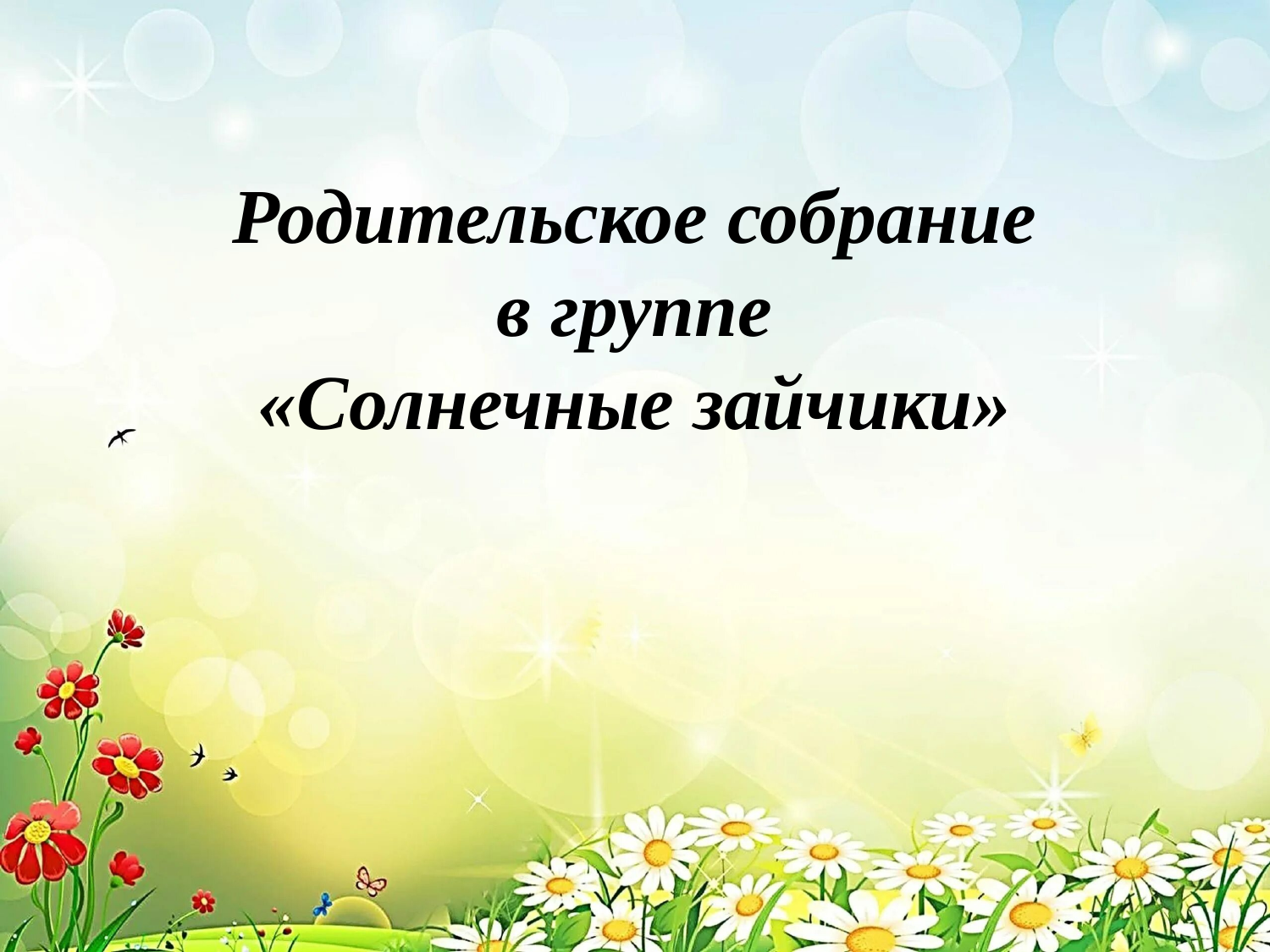

# Родительское собрание в группе «Солнечные зайчики»